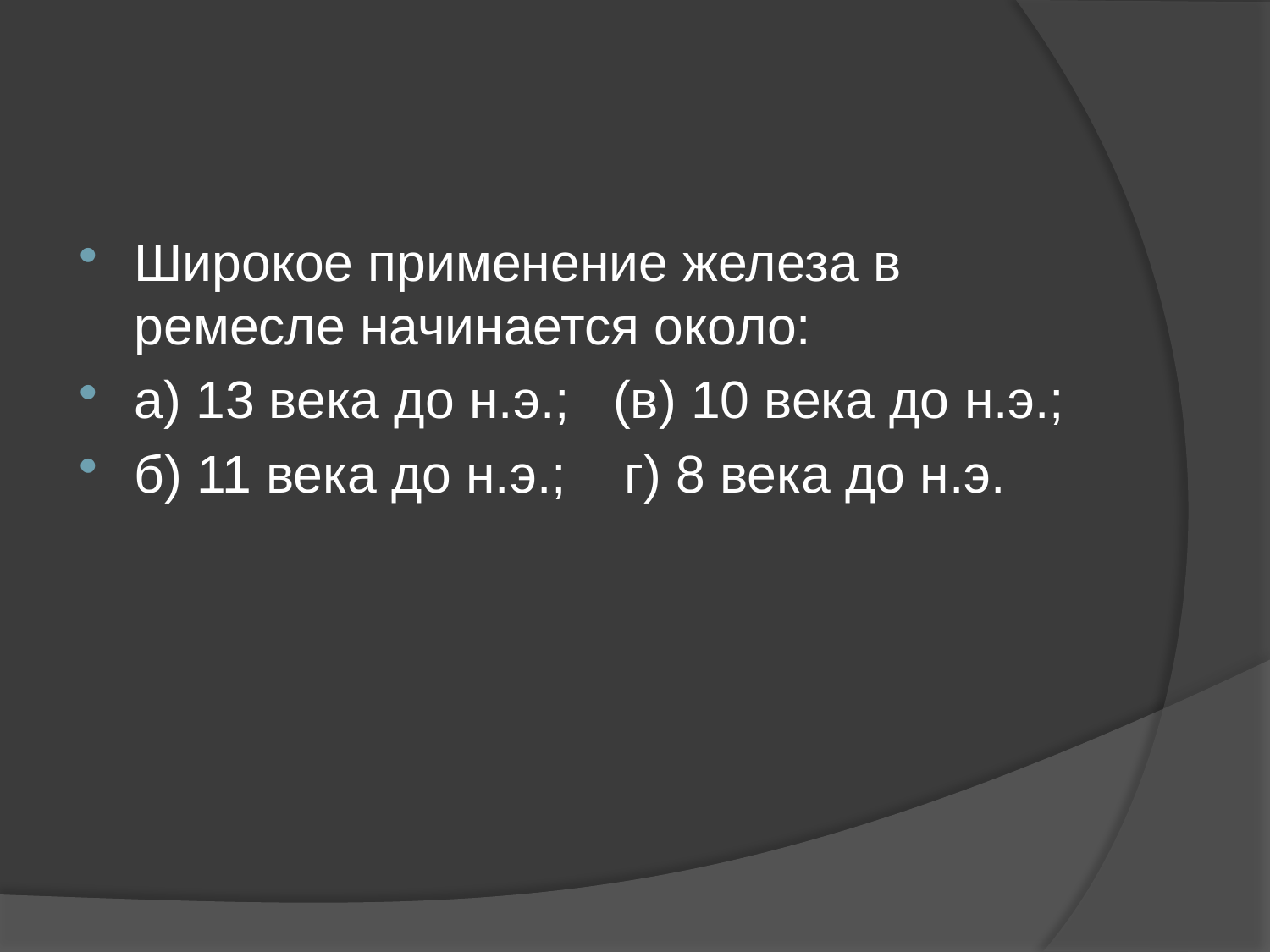

#
Широкое применение железа в ремесле начинается около:
а) 13 века до н.э.;   (в) 10 века до н.э.;
б) 11 века до н.э.;    г) 8 века до н.э.